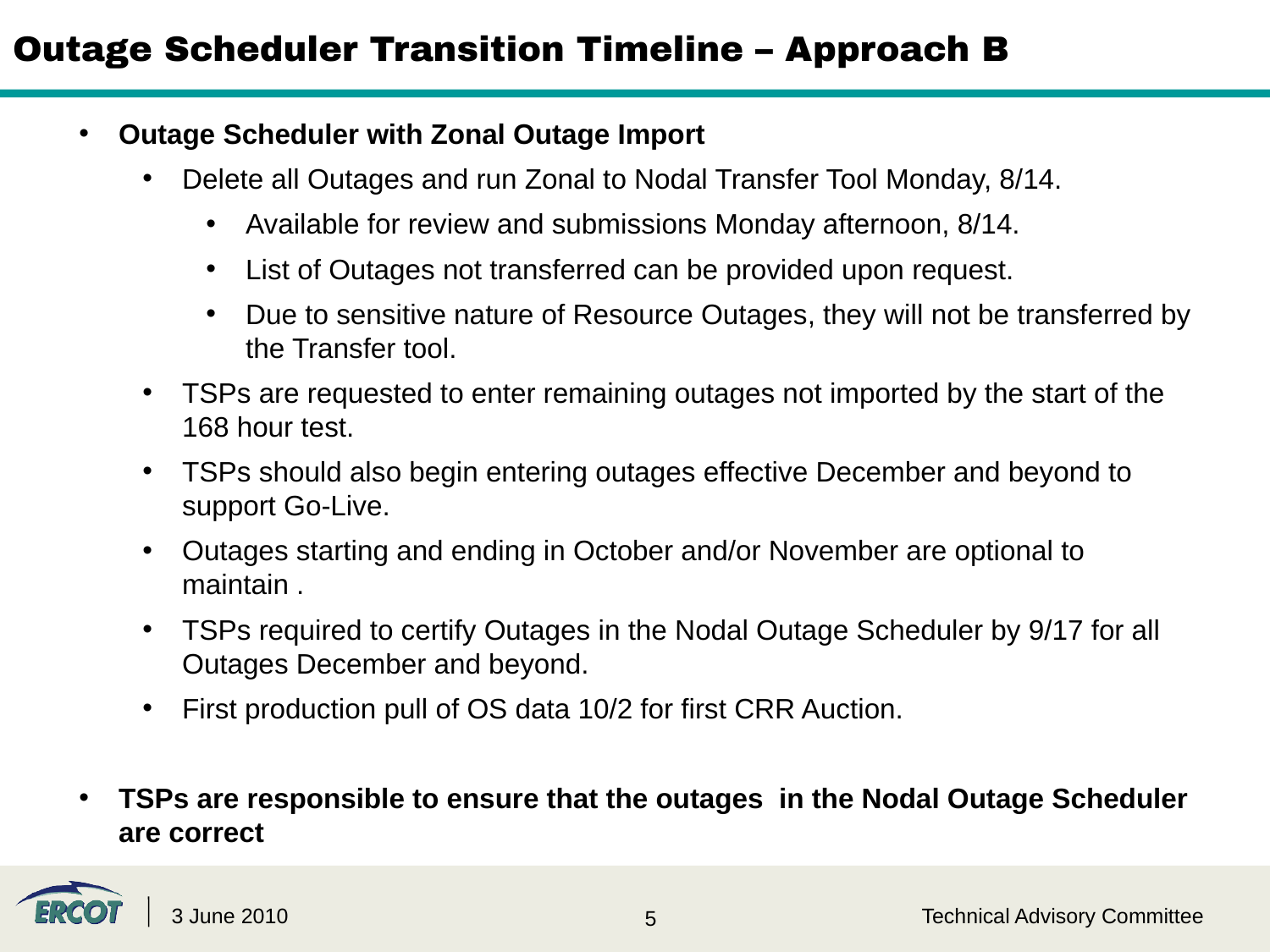

Outage Scheduler Transition Timeline – Approach B
Outage Scheduler with Zonal Outage Import
Delete all Outages and run Zonal to Nodal Transfer Tool Monday, 8/14.
Available for review and submissions Monday afternoon, 8/14.
List of Outages not transferred can be provided upon request.
Due to sensitive nature of Resource Outages, they will not be transferred by the Transfer tool.
TSPs are requested to enter remaining outages not imported by the start of the 168 hour test.
TSPs should also begin entering outages effective December and beyond to support Go-Live.
Outages starting and ending in October and/or November are optional to maintain .
TSPs required to certify Outages in the Nodal Outage Scheduler by 9/17 for all Outages December and beyond.
First production pull of OS data 10/2 for first CRR Auction.

TSPs are responsible to ensure that the outages  in the Nodal Outage Scheduler are correct

3 June 2010
Technical Advisory Committee